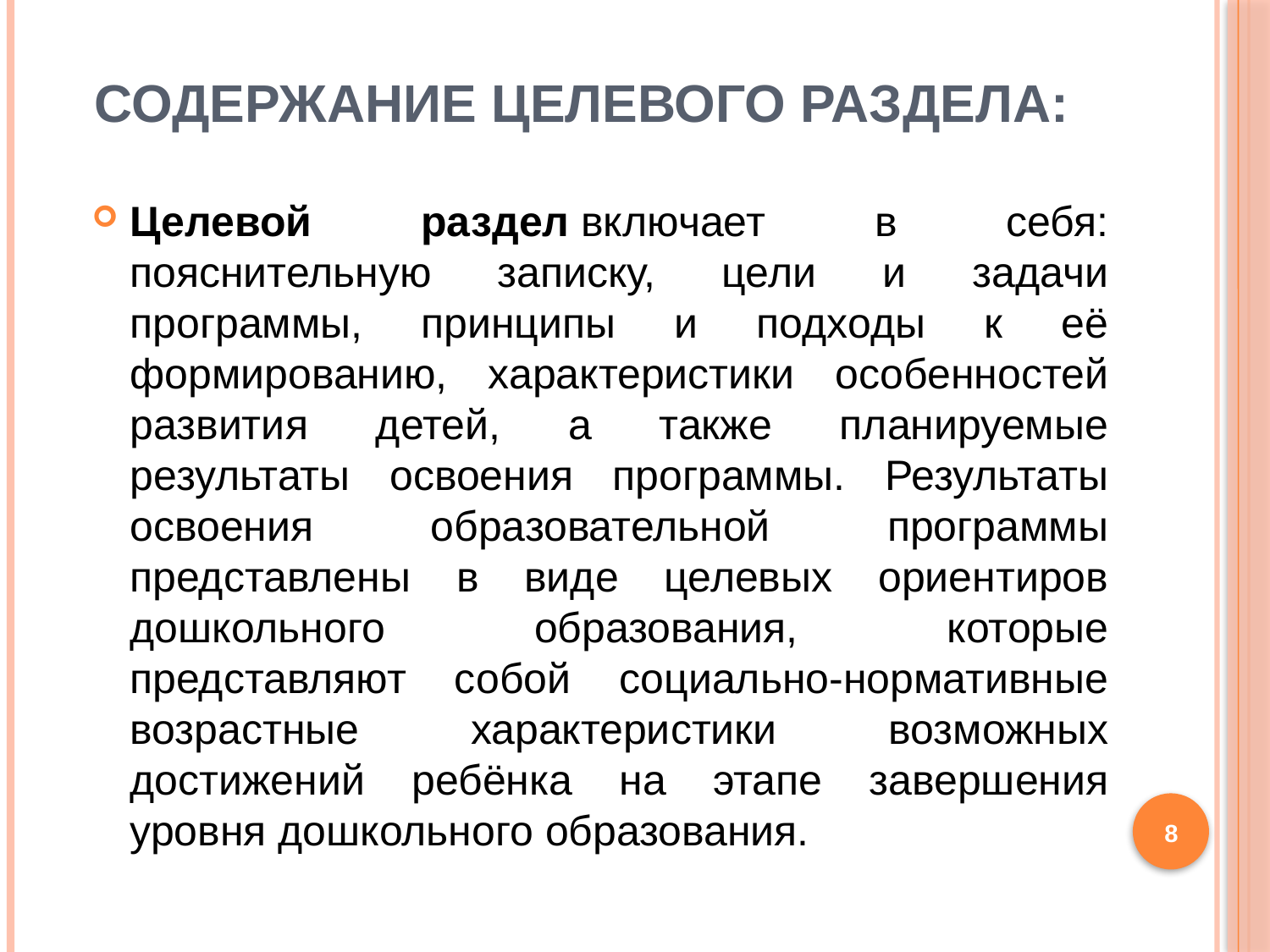

# Содержание целевого раздела:
Целевой раздел включает в себя: пояснительную записку, цели и задачи программы, принципы и подходы к её формированию, характеристики особенностей развития детей, а также планируемые результаты освоения программы. Результаты освоения образовательной программы представлены в виде целевых ориентиров дошкольного образования, которые представляют собой социально-нормативные возрастные характеристики возможных достижений ребёнка на этапе завершения уровня дошкольного образования.

8